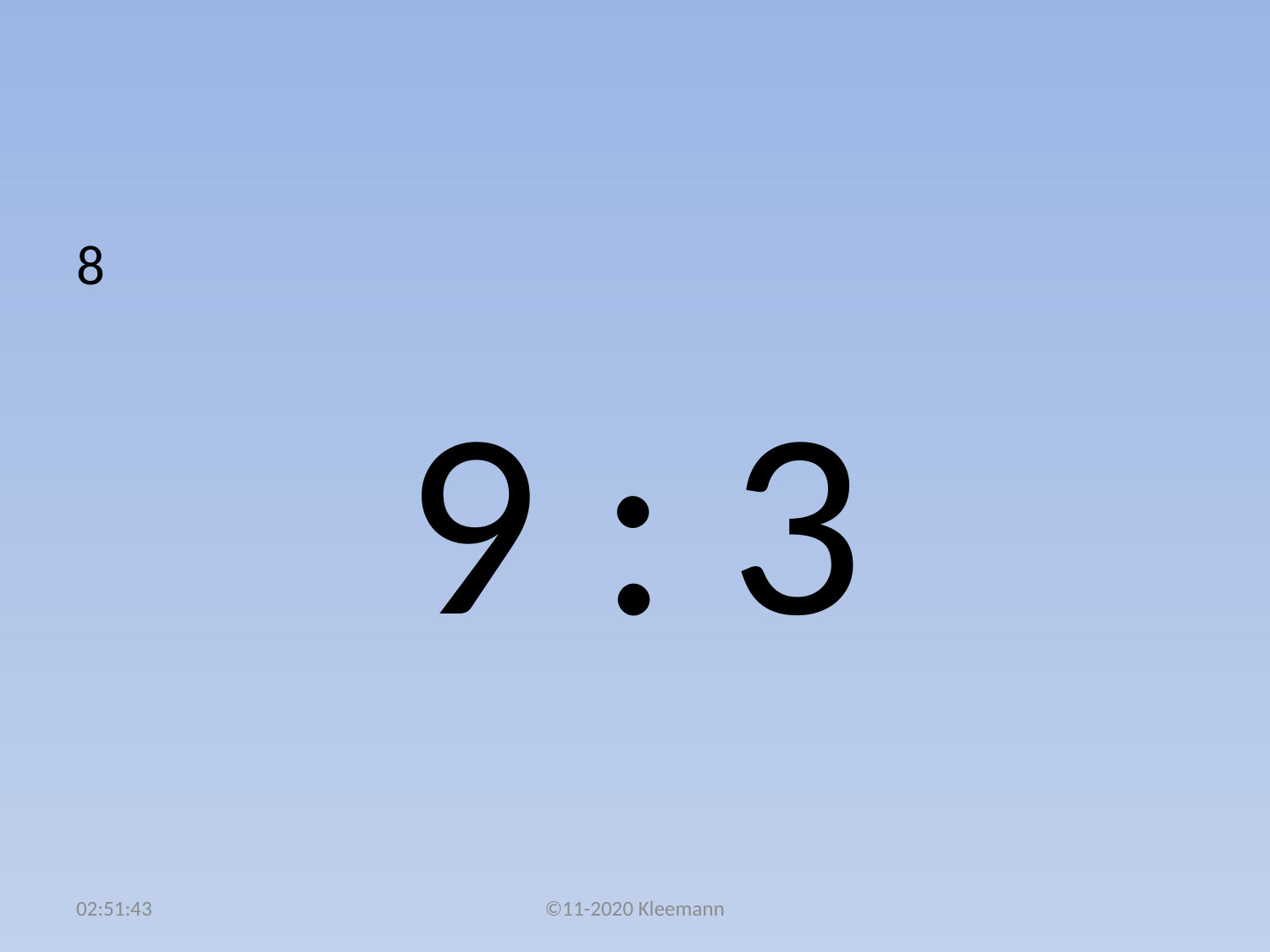

#
8
9 : 3
02:51:43
©11-2020 Kleemann